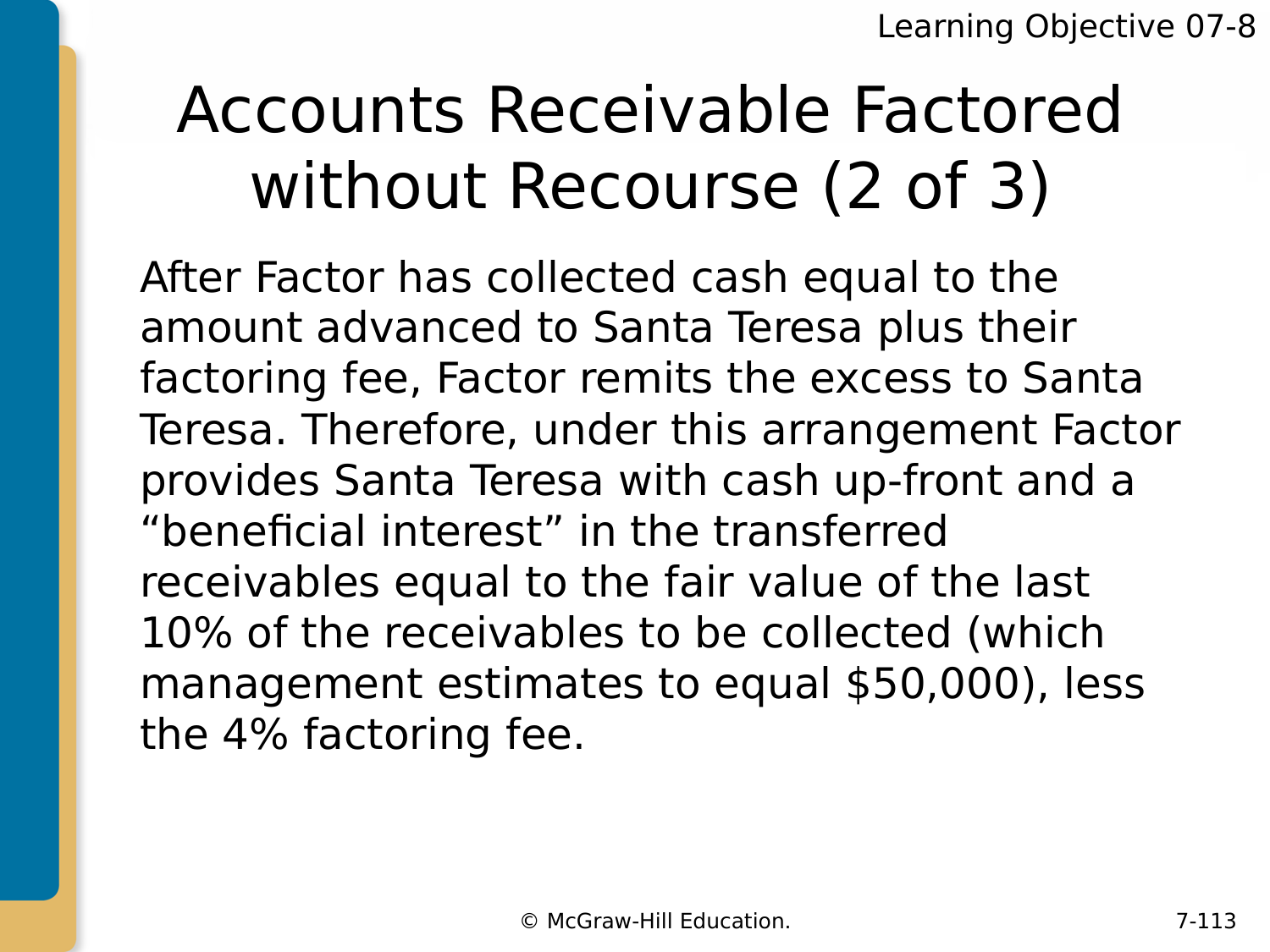

Learning Objective 07-8
# Accounts Receivable Factored without Recourse (2 of 3)
After Factor has collected cash equal to the amount advanced to Santa Teresa plus their factoring fee, Factor remits the excess to Santa Teresa. Therefore, under this arrangement Factor provides Santa Teresa with cash up-front and a “beneficial interest” in the transferred receivables equal to the fair value of the last 10% of the receivables to be collected (which management estimates to equal $50,000), less the 4% factoring fee.